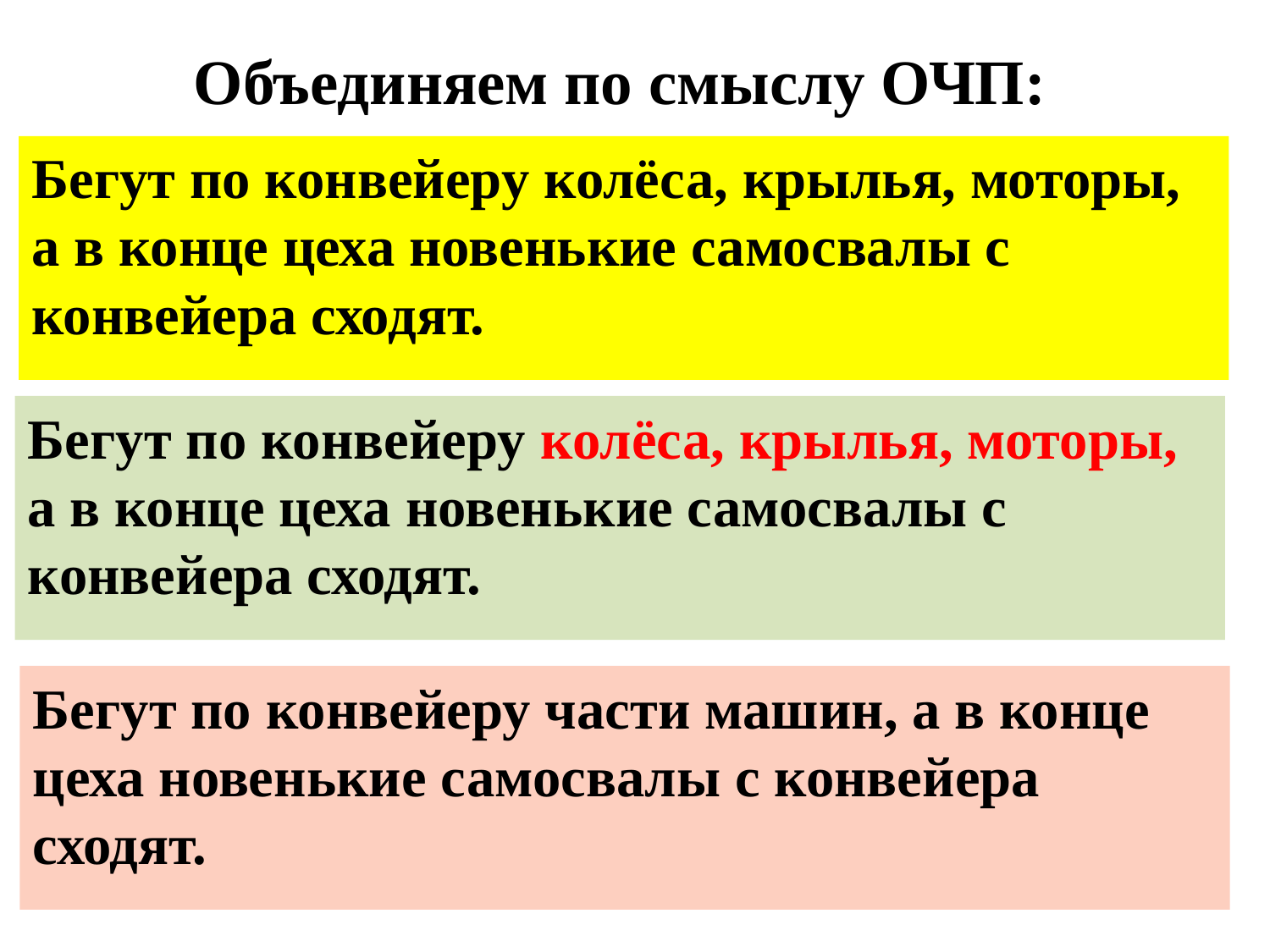

# Объединяем по смыслу ОЧП:
Бегут по конвейеру колёса, крылья, моторы, а в конце цеха новенькие самосвалы с конвейера сходят.

Бегут по конвейеру колёса, крылья, моторы, а в конце цеха новенькие самосвалы с конвейера сходят.

Бегут по конвейеру части машин, а в конце цеха новенькие самосвалы с конвейера сходят.